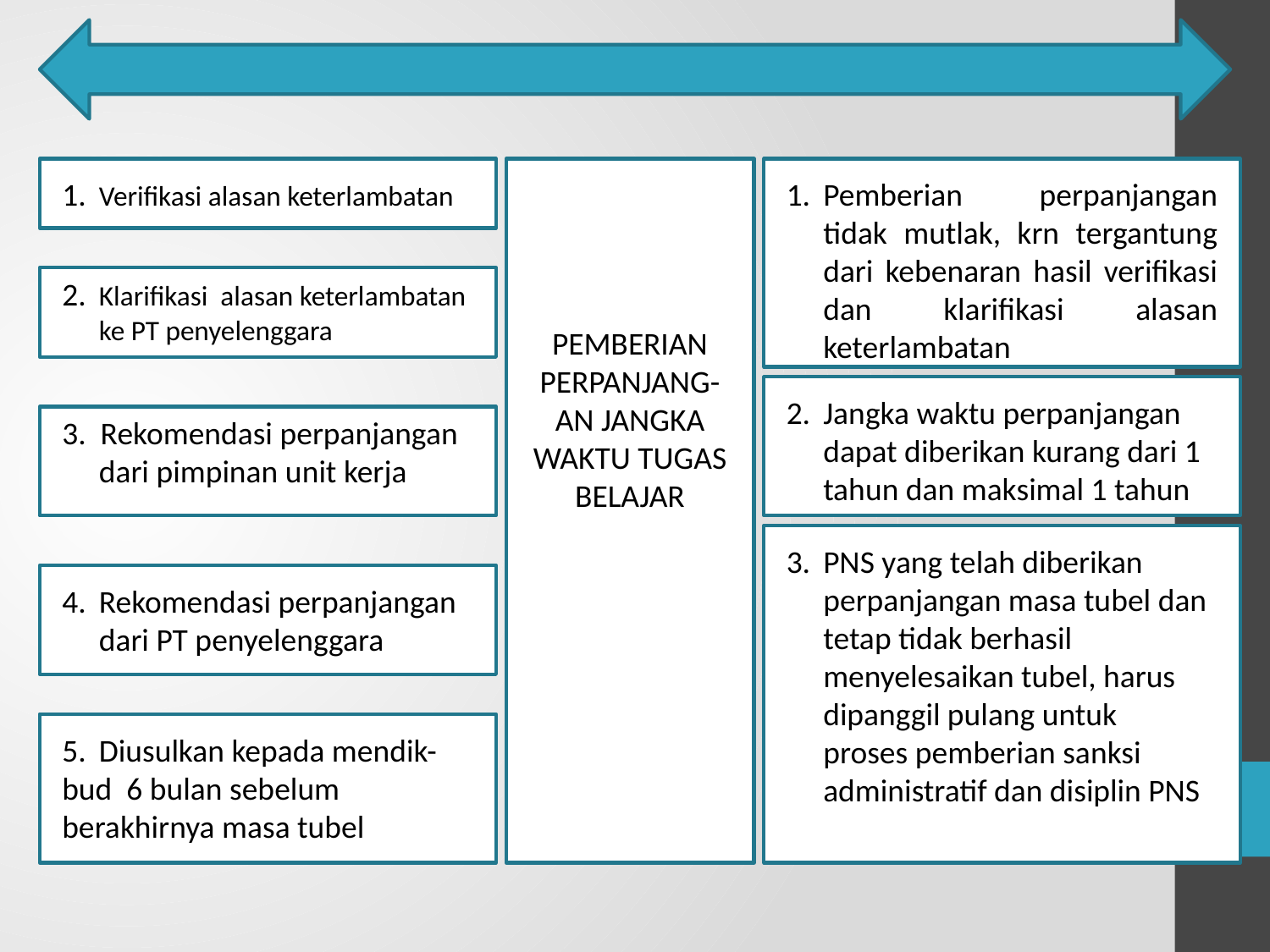

1.	Verifikasi alasan keterlambatan
1.	Pemberian perpanjangan tidak mutlak, krn tergantung dari kebenaran hasil verifikasi dan klarifikasi alasan keterlambatan

2.	Klarifikasi  alasan keterlambatan 	ke PT penyelenggara
PEMBERIAN PERPANJANG-AN JANGKA WAKTU TUGAS BELAJAR

2.	Jangka waktu perpanjangan dapat diberikan kurang dari 1 tahun dan maksimal 1 tahun

3.  Rekomendasi perpanjangan 	dari pimpinan unit kerja

3.	PNS yang telah diberikan perpanjangan masa tubel dan tetap tidak berhasil menyelesaikan tubel, harus dipanggil pulang untuk proses pemberian sanksi administratif dan disiplin PNS

4.	Rekomendasi perpanjangan 	dari PT penyelenggara

5.	Diusulkan kepada mendik-	bud  6 bulan sebelum 	berakhirnya masa tubel